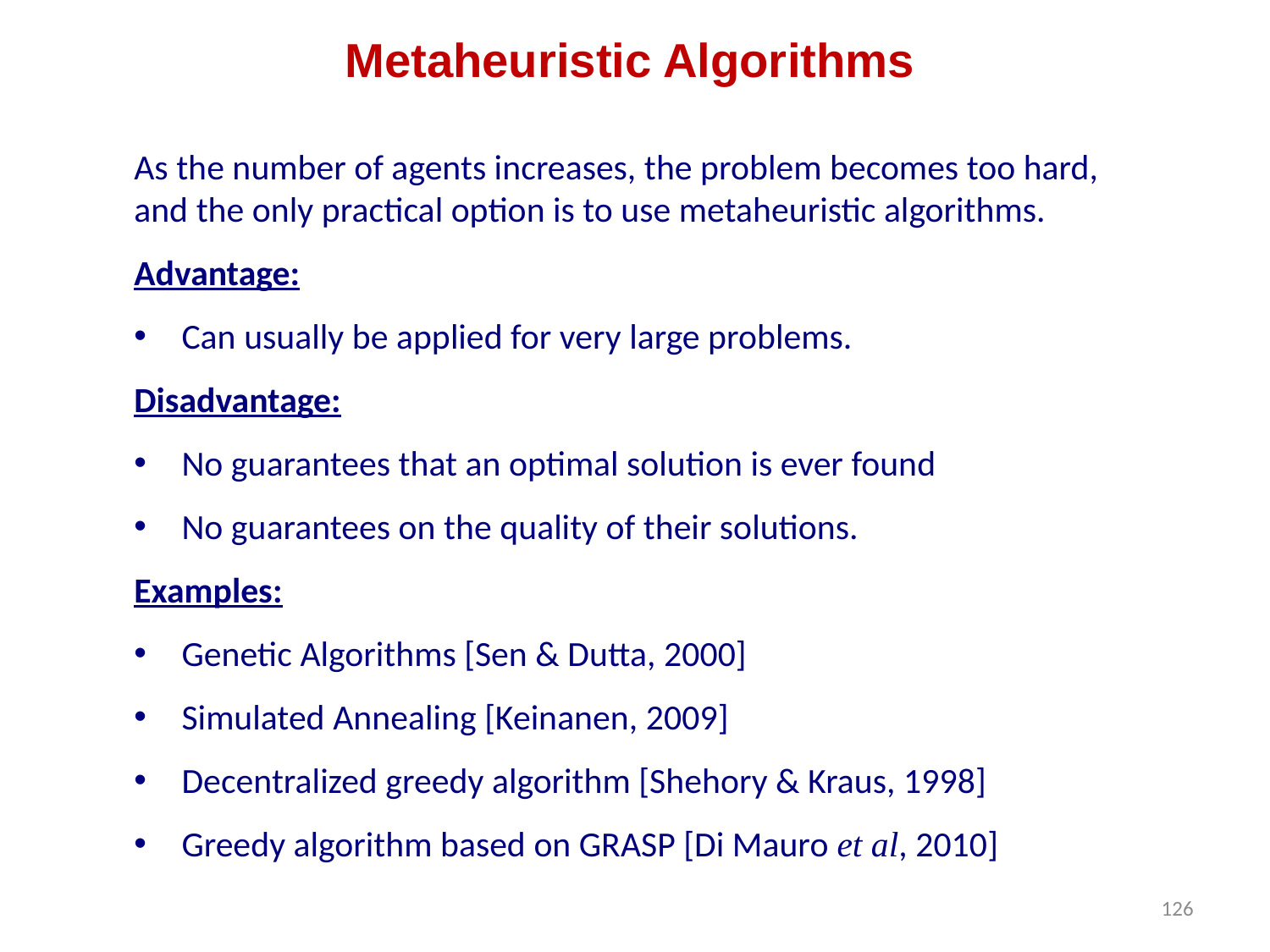

Metaheuristic Algorithms
As the number of agents increases, the problem becomes too hard, and the only practical option is to use metaheuristic algorithms.
Advantage:
Can usually be applied for very large problems.
Disadvantage:
No guarantees that an optimal solution is ever found
No guarantees on the quality of their solutions.
Examples:
Genetic Algorithms [Sen & Dutta, 2000]
Simulated Annealing [Keinanen, 2009]
Decentralized greedy algorithm [Shehory & Kraus, 1998]
Greedy algorithm based on GRASP [Di Mauro et al, 2010]
126